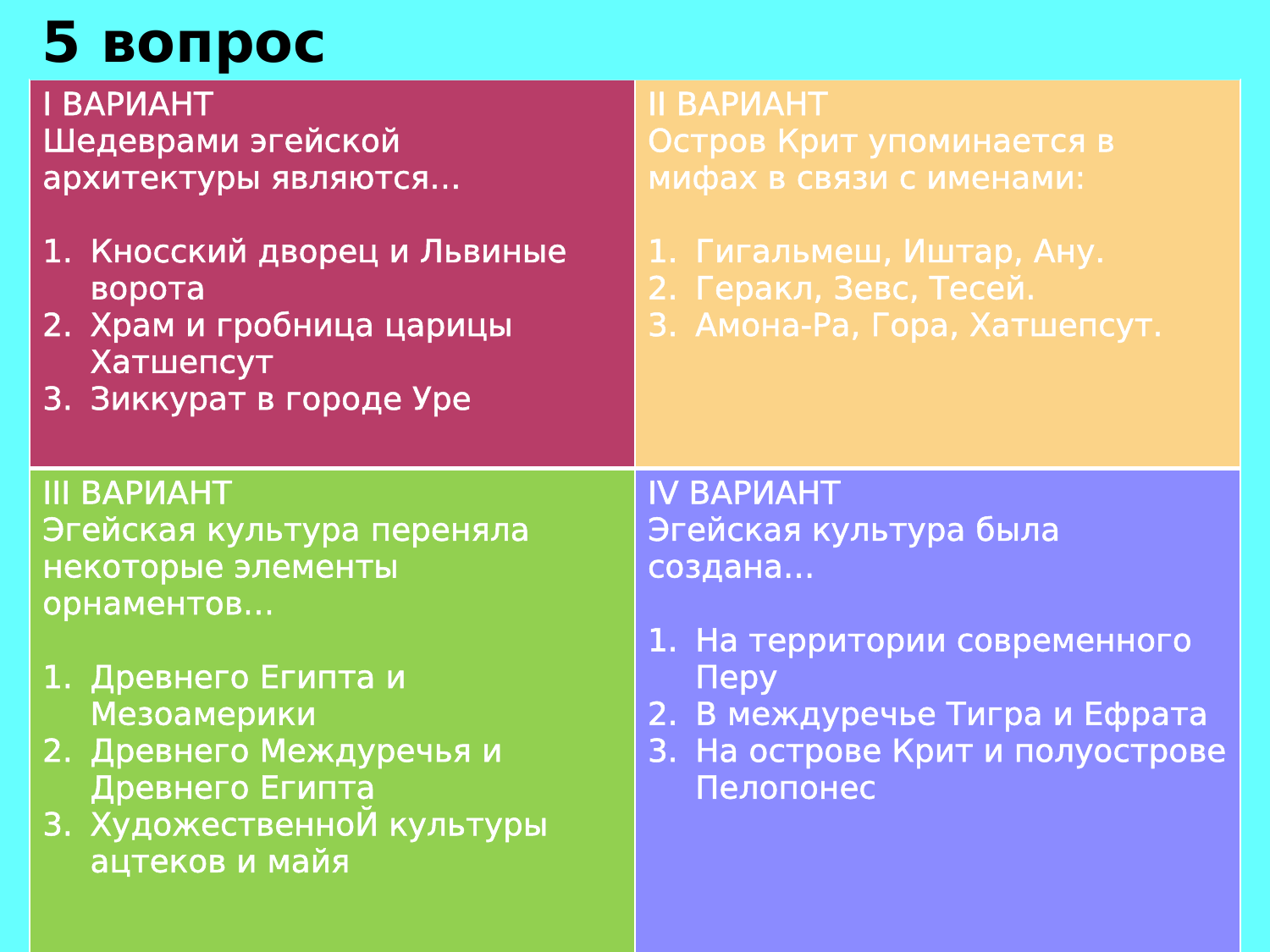

5 вопрос
| I ВАРИАНТ Шедеврами эгейской архитектуры являются… Кносский дворец и Львиные ворота Храм и гробница царицы Хатшепсут Зиккурат в городе Уре | II ВАРИАНТ Остров Крит упоминается в мифах в связи с именами: Гигальмеш, Иштар, Ану. Геракл, Зевс, Тесей. Амона-Ра, Гора, Хатшепсут. |
| --- | --- |
| III ВАРИАНТ Эгейская культура переняла некоторые элементы орнаментов… Древнего Египта и Мезоамерики Древнего Междуречья и Древнего Египта ХудожественноЙ культуры ацтеков и майя | IV ВАРИАНТ Эгейская культура была создана… На территории современного Перу В междуречье Тигра и Ефрата На острове Крит и полуострове Пелопонес |
Бабяк Д.С., КБР, г. Прохладный